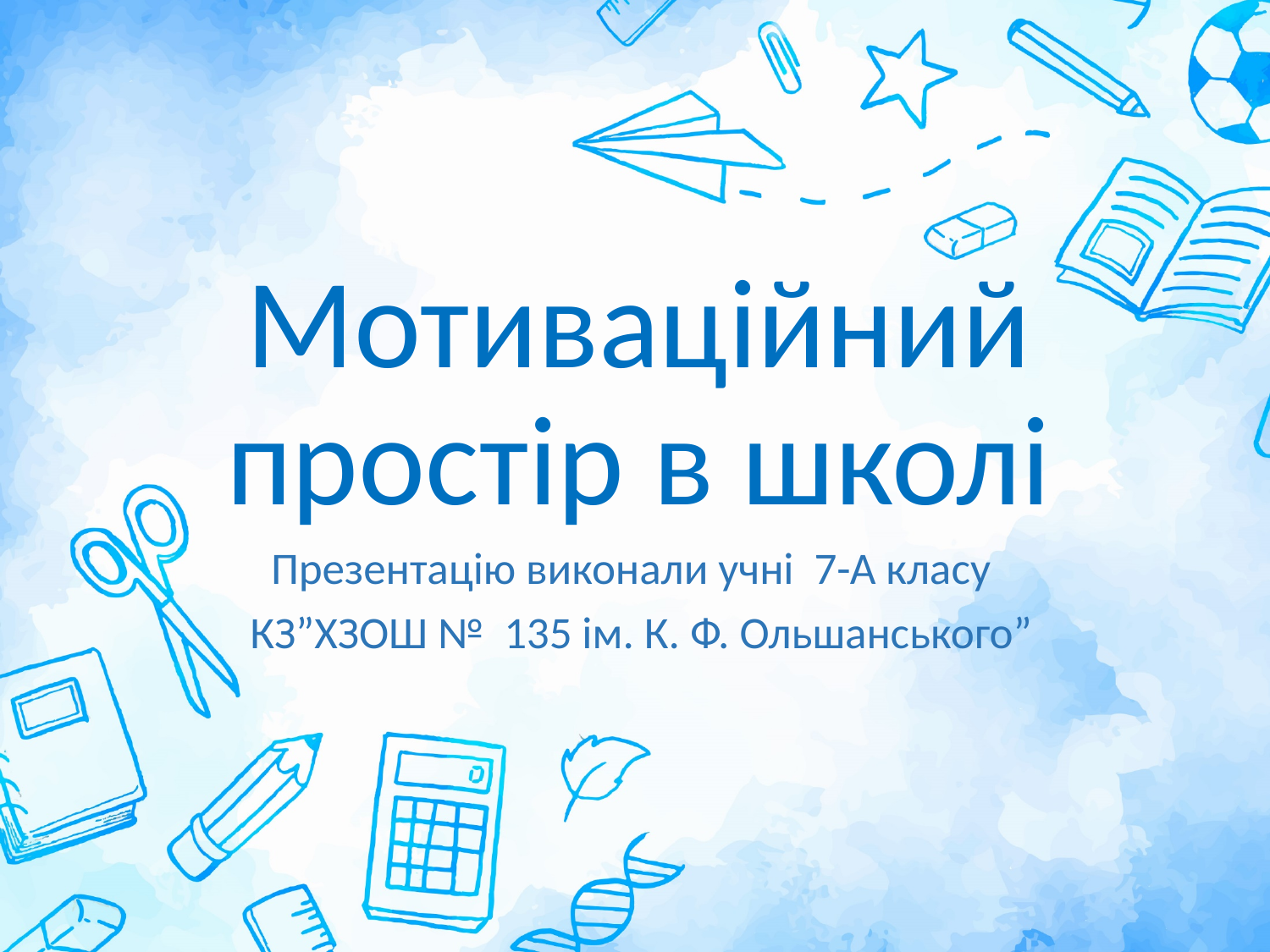

# Мотиваційний простір в школі
Презентацію виконали учні  7-А класу
 КЗ”ХЗОШ №  135 ім. К. Ф. Ольшанського”